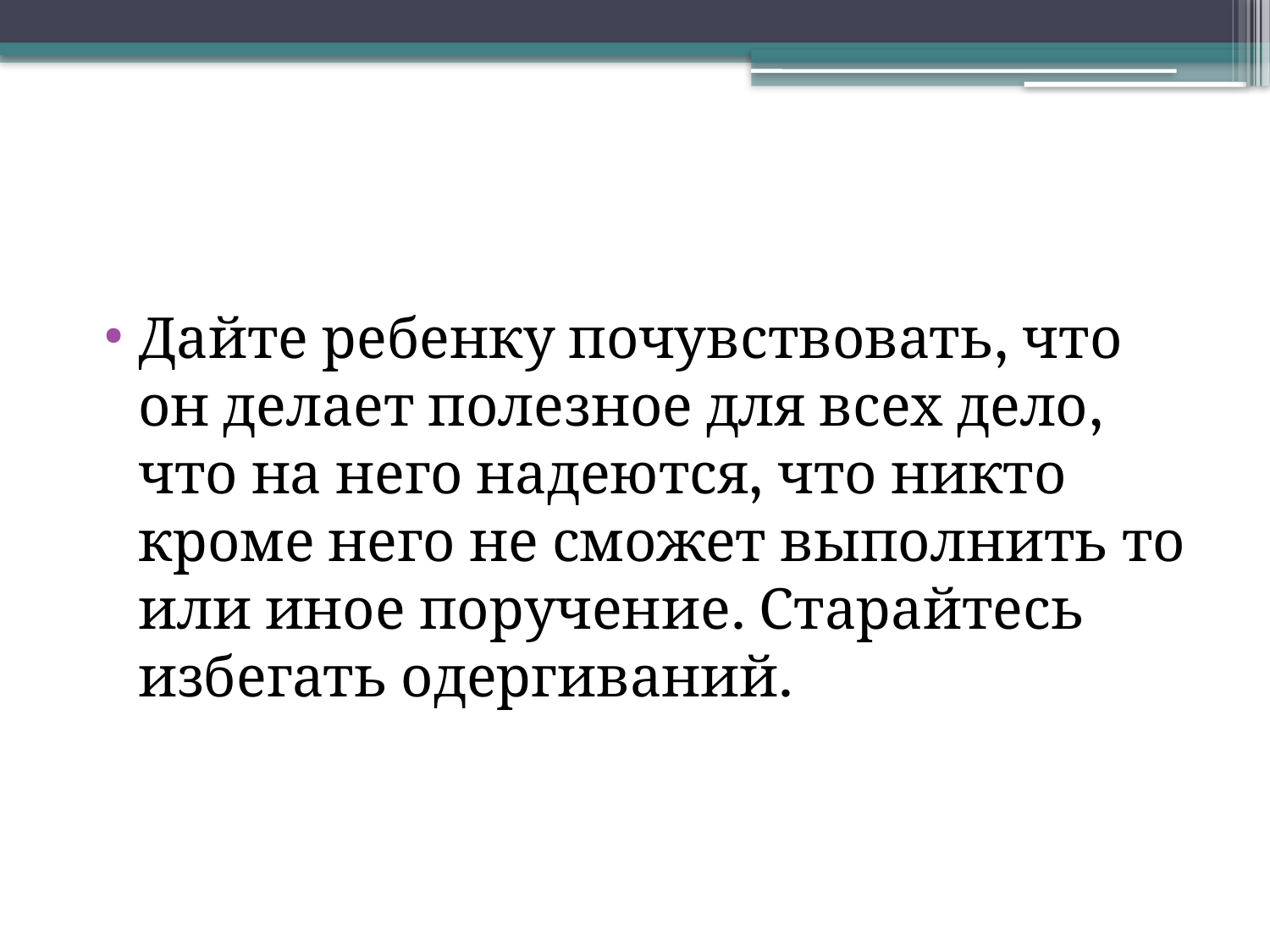

Дайте ребенку почувствовать, что он делает полезное для всех дело, что на него надеются, что никто кроме него не сможет выполнить то или иное поручение. Старайтесь избегать одергиваний.